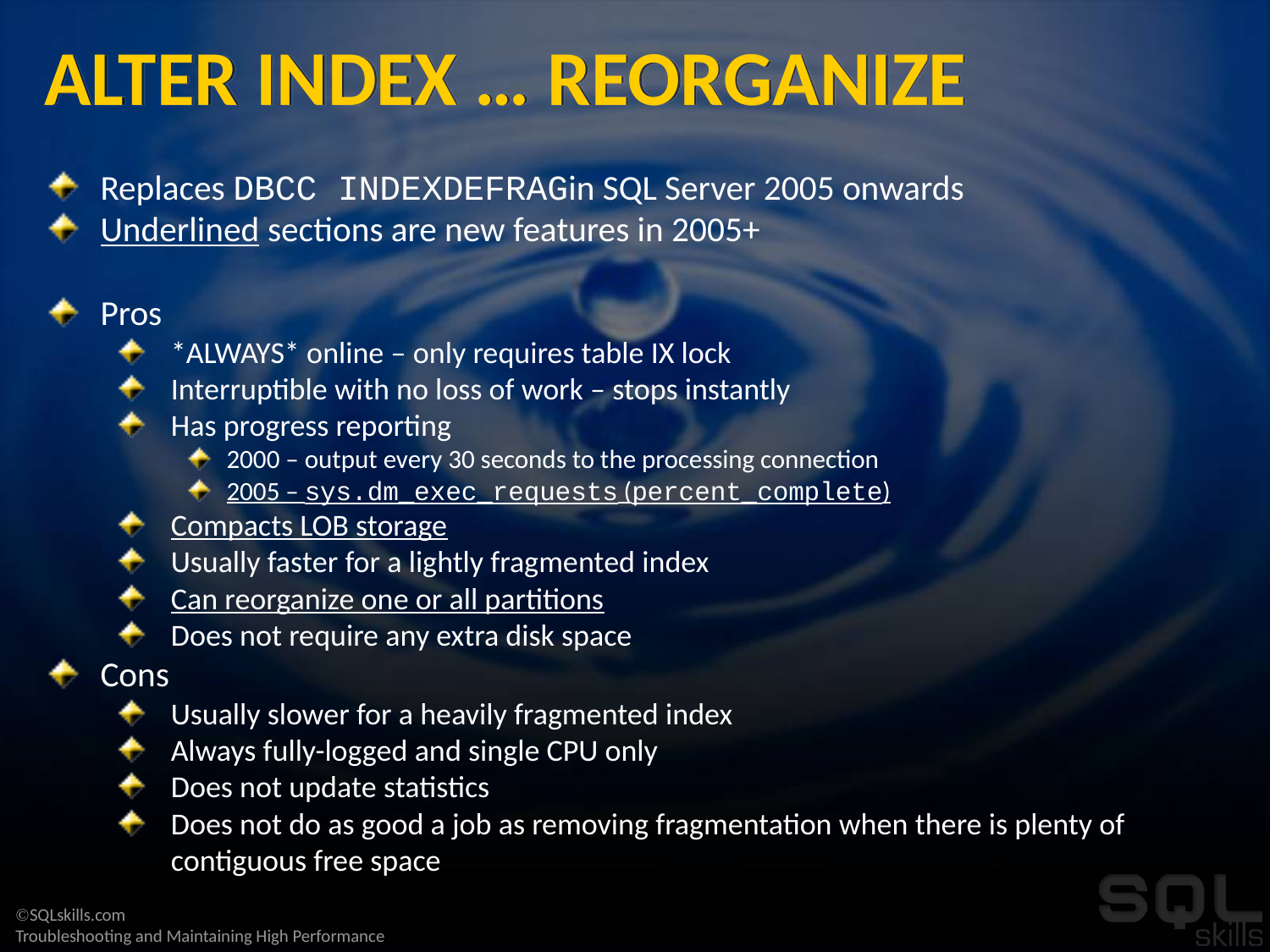

# ALTER INDEX … REORGANIZE
Replaces DBCC INDEXDEFRAGin SQL Server 2005 onwards
Underlined sections are new features in 2005+

Pros
*ALWAYS* online – only requires table IX lock
Interruptible with no loss of work – stops instantly
Has progress reporting
2000 – output every 30 seconds to the processing connection
2005 – sys.dm_exec_requests (percent_complete)
Compacts LOB storage
Usually faster for a lightly fragmented index
Can reorganize one or all partitions
Does not require any extra disk space
Cons
Usually slower for a heavily fragmented index
Always fully-logged and single CPU only
Does not update statistics
Does not do as good a job as removing fragmentation when there is plenty of contiguous free space